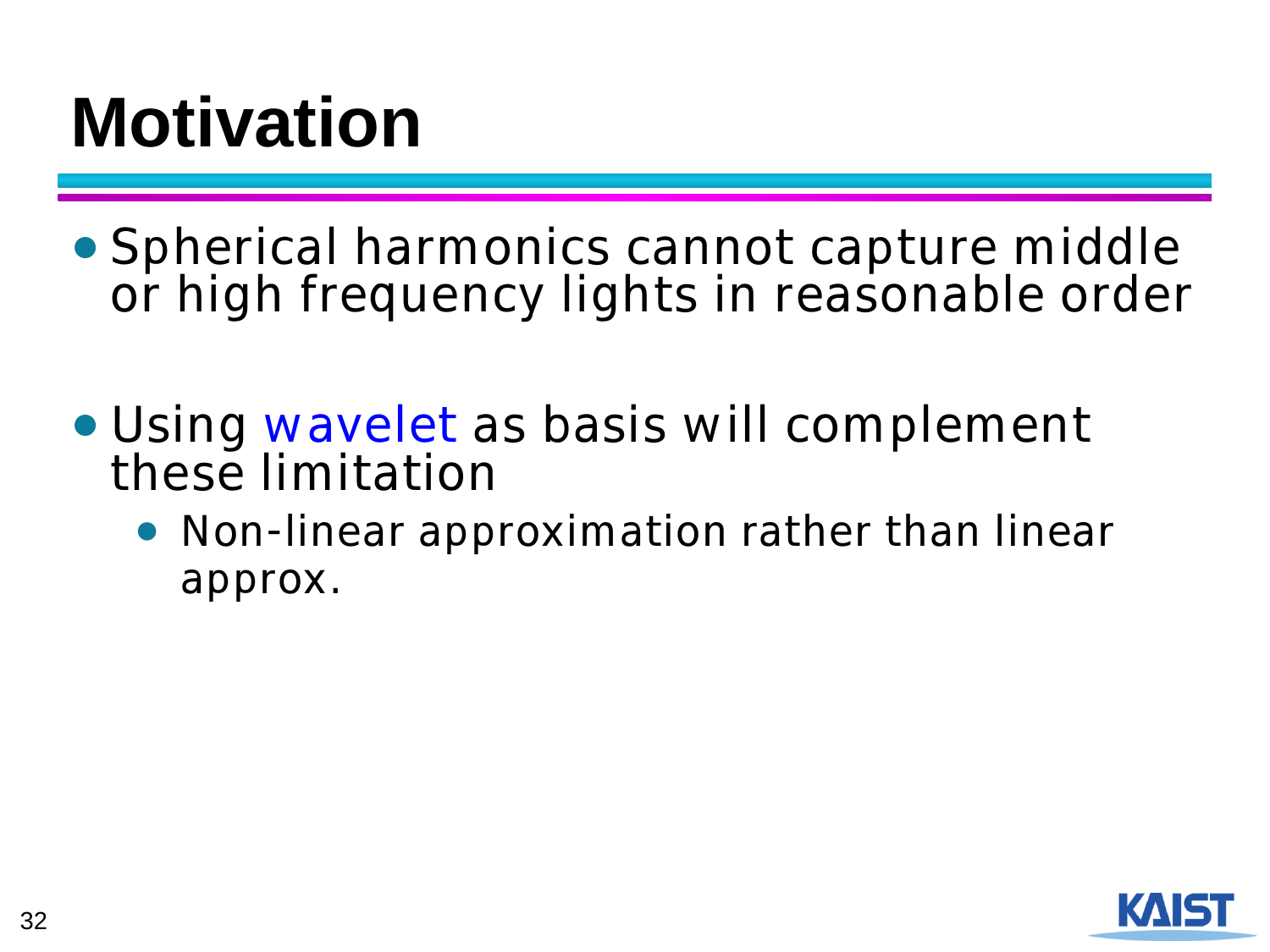

# Motivation
Spherical harmonics cannot capture middle or high frequency lights in reasonable order

Using wavelet as basis will complement these limitation
Non-linear approximation rather than linear approx.